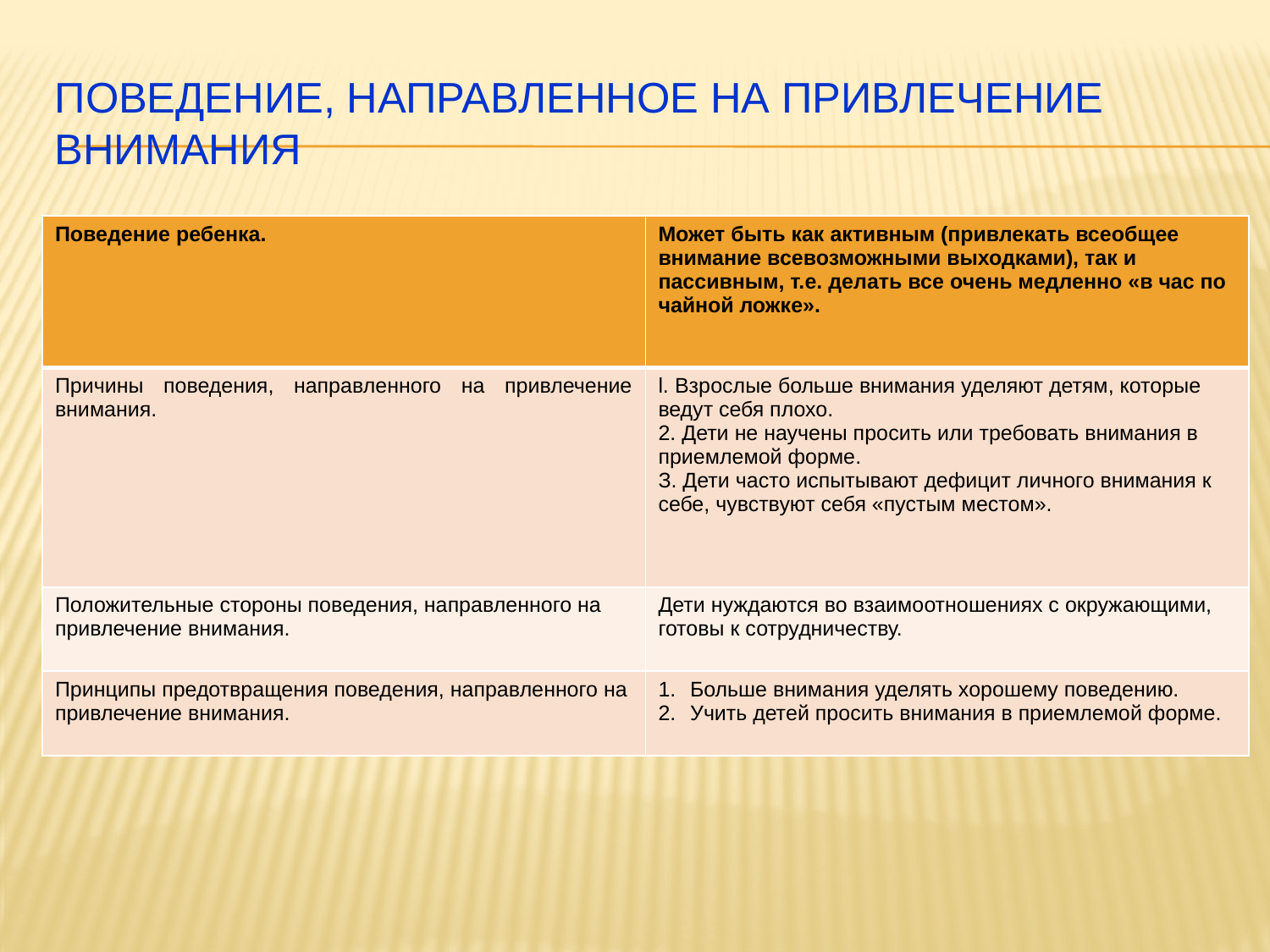

# Поведение, направленное на привлечение внимания
| Поведение ребенка. | Может быть как активным (привлекать всеобщее внимание всевозможными выходками), так и пассивным, т.е. делать все очень медленно «в час по чайной ложке». |
| --- | --- |
| Причины поведения, направленного на привлечение внимания. | l. Взрослые больше внимания уделяют детям, которые ведут себя плохо. 2. Дети не научены просить или требовать внимания в приемлемой форме. З. Дети часто испытывают дефицит личного внимания к себе, чувствуют себя «пустым местом». |
| Положительные стороны поведения, направленного на привлечение внимания. | Дети нуждаются во взаимоотношениях с окружающими, готовы к сотрудничеству. |
| Принципы предотвращения поведения, направленного на привлечение внимания. | Больше внимания уделять хорошему поведению. Учить детей просить внимания в приемлемой форме. |